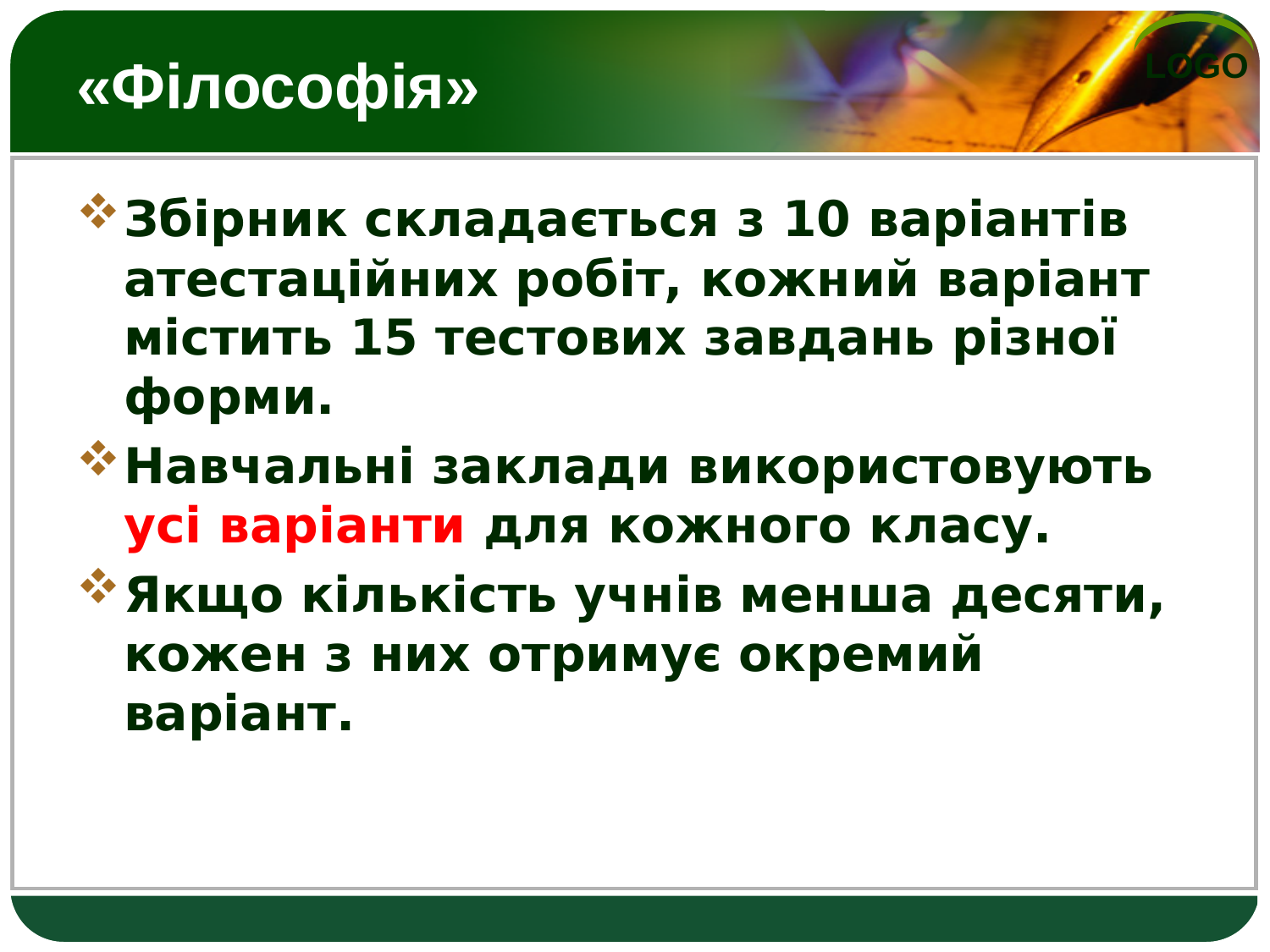

# «Філософія»
Збірник складається з 10 варіантів атестаційних робіт, кожний варіант містить 15 тестових завдань різної форми.
Навчальні заклади використовують усі варіанти для кожного класу.
Якщо кількість учнів менша десяти, кожен з них отримує окремий варіант.